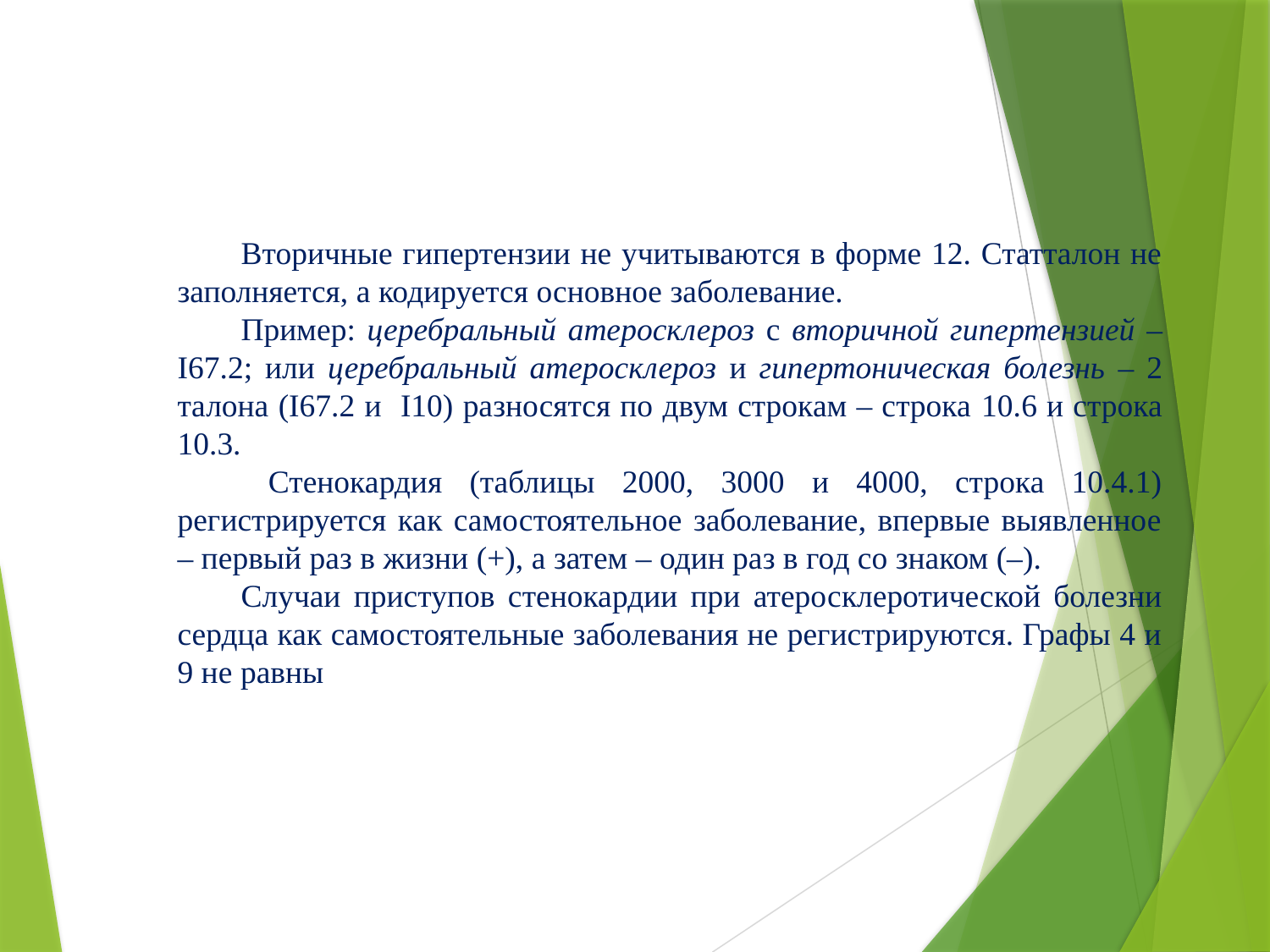

Вторичные гипертензии не учитываются в форме 12. Статталон не заполняется, а кодируется основное заболевание.
Пример: церебральный атеросклероз с вторичной гипертензией – I67.2; или церебральный атеросклероз и гипертоническая болезнь – 2 талона (I67.2 и  I10) разносятся по двум строкам – строка 10.6 и строка 10.3.
 Стенокардия (таблицы 2000, 3000 и 4000, строка 10.4.1) регистрируется как самостоятельное заболевание, впервые выявленное – первый раз в жизни (+), а затем – один раз в год со знаком (–).
Случаи приступов стенокардии при атеросклеротической болезни сердца как самостоятельные заболевания не регистрируются. Графы 4 и 9 не равны